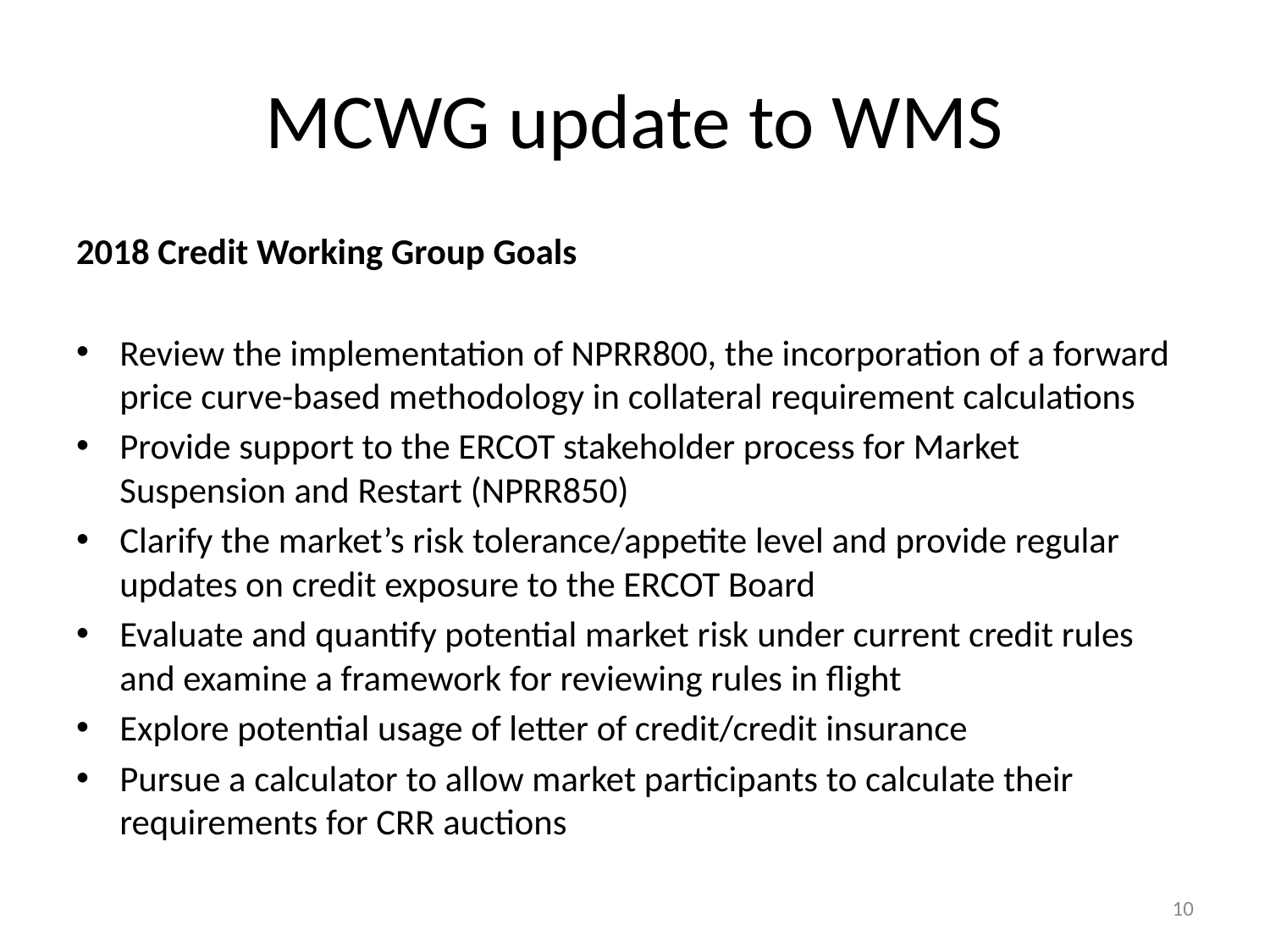

# MCWG update to WMS
2018 Credit Working Group Goals

Review the implementation of NPRR800, the incorporation of a forward price curve-based methodology in collateral requirement calculations
Provide support to the ERCOT stakeholder process for Market Suspension and Restart (NPRR850)
Clarify the market’s risk tolerance/appetite level and provide regular updates on credit exposure to the ERCOT Board
Evaluate and quantify potential market risk under current credit rules and examine a framework for reviewing rules in flight
Explore potential usage of letter of credit/credit insurance
Pursue a calculator to allow market participants to calculate their requirements for CRR auctions

10